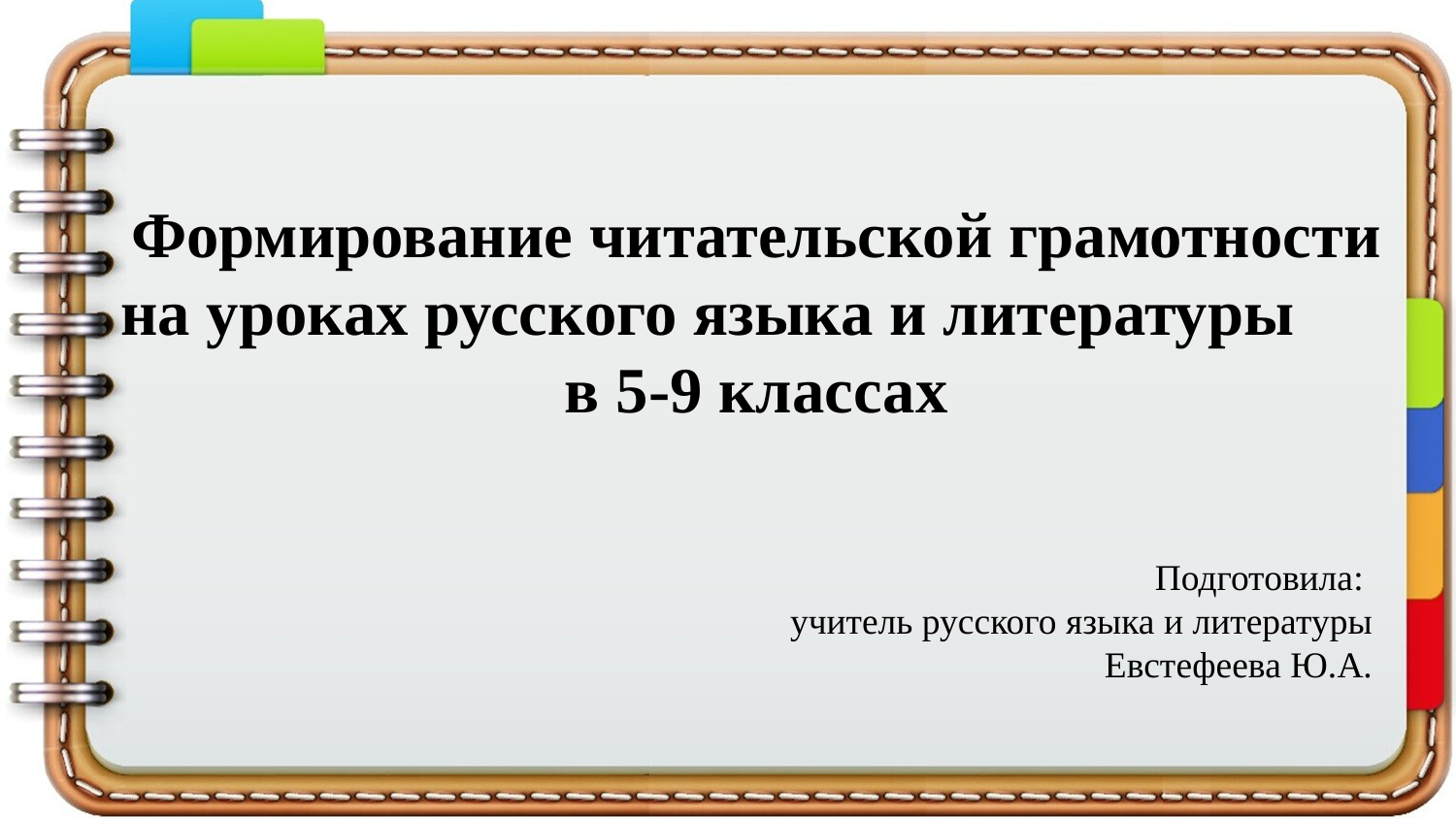

Формирование читательской грамотности на уроках русского языка и литературы       в 5-9 классах
Подготовила:
учитель русского языка и литературы
Евстефеева Ю.А.